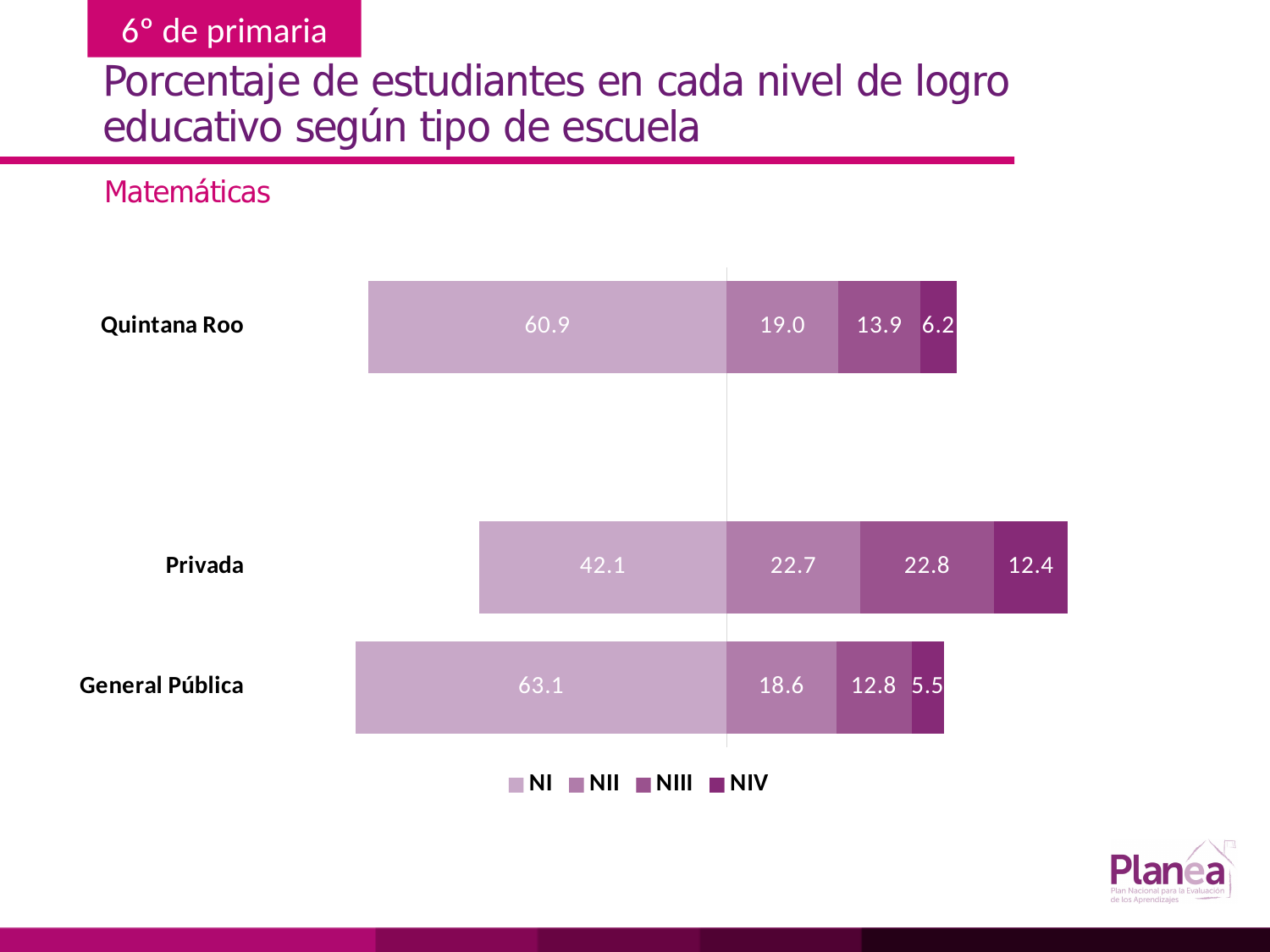

# Porcentaje de estudiantes en cada nivel de logro educativo según tipo de escuela

Matemáticas

### Chart

| Category |  |  |  |  |
|---|---|---|---|---|
| General Pública | -63.1 | 18.6 | 12.8 | 5.5 |
| Privada | -42.1 | 22.7 | 22.8 | 12.4 |
|  | None | None | None | None |
| Quintana Roo | -60.9 | 19.0 | 13.9 | 6.2 |